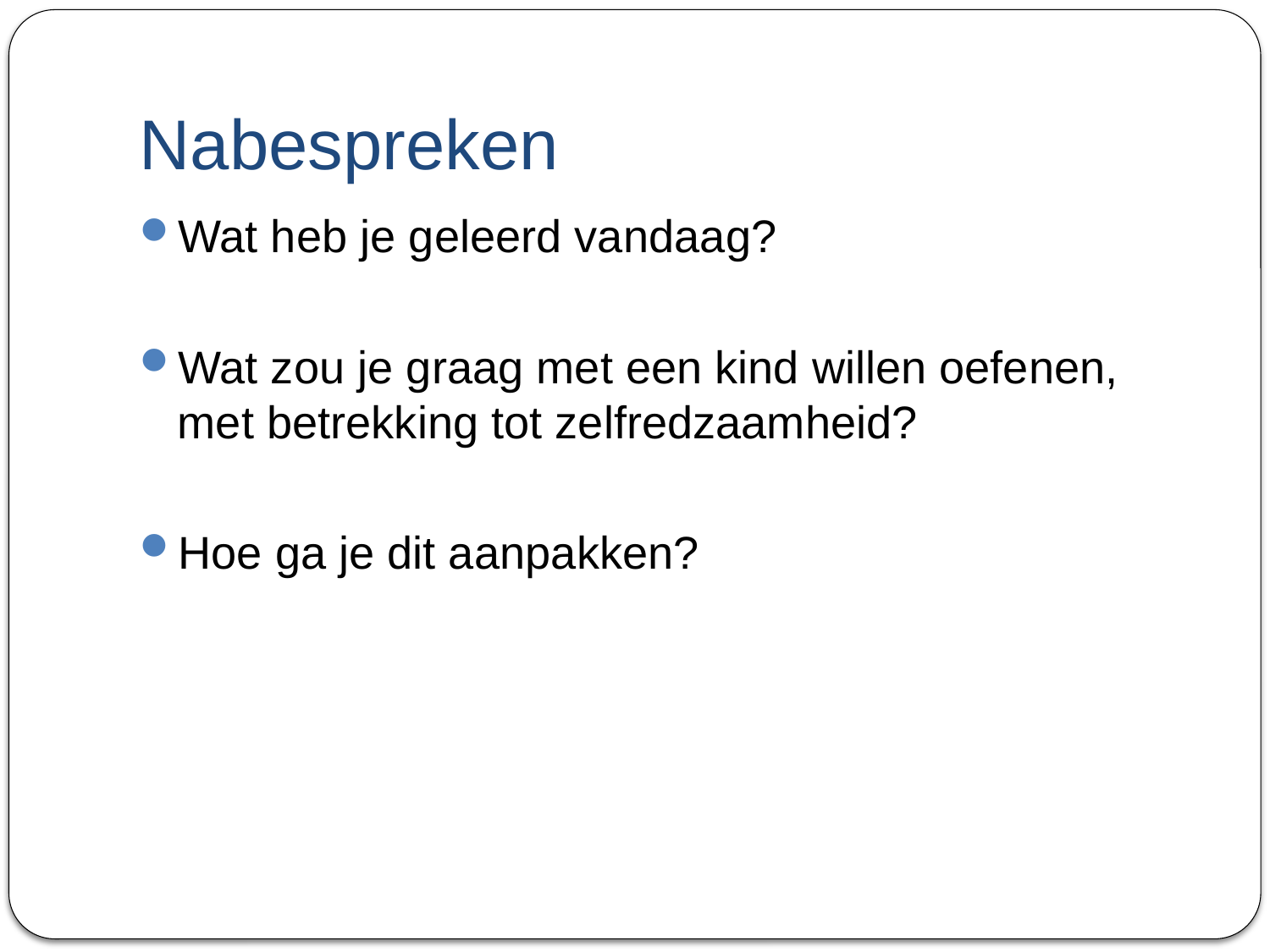

# Nabespreken
Wat heb je geleerd vandaag?

Wat zou je graag met een kind willen oefenen, met betrekking tot zelfredzaamheid?

Hoe ga je dit aanpakken?